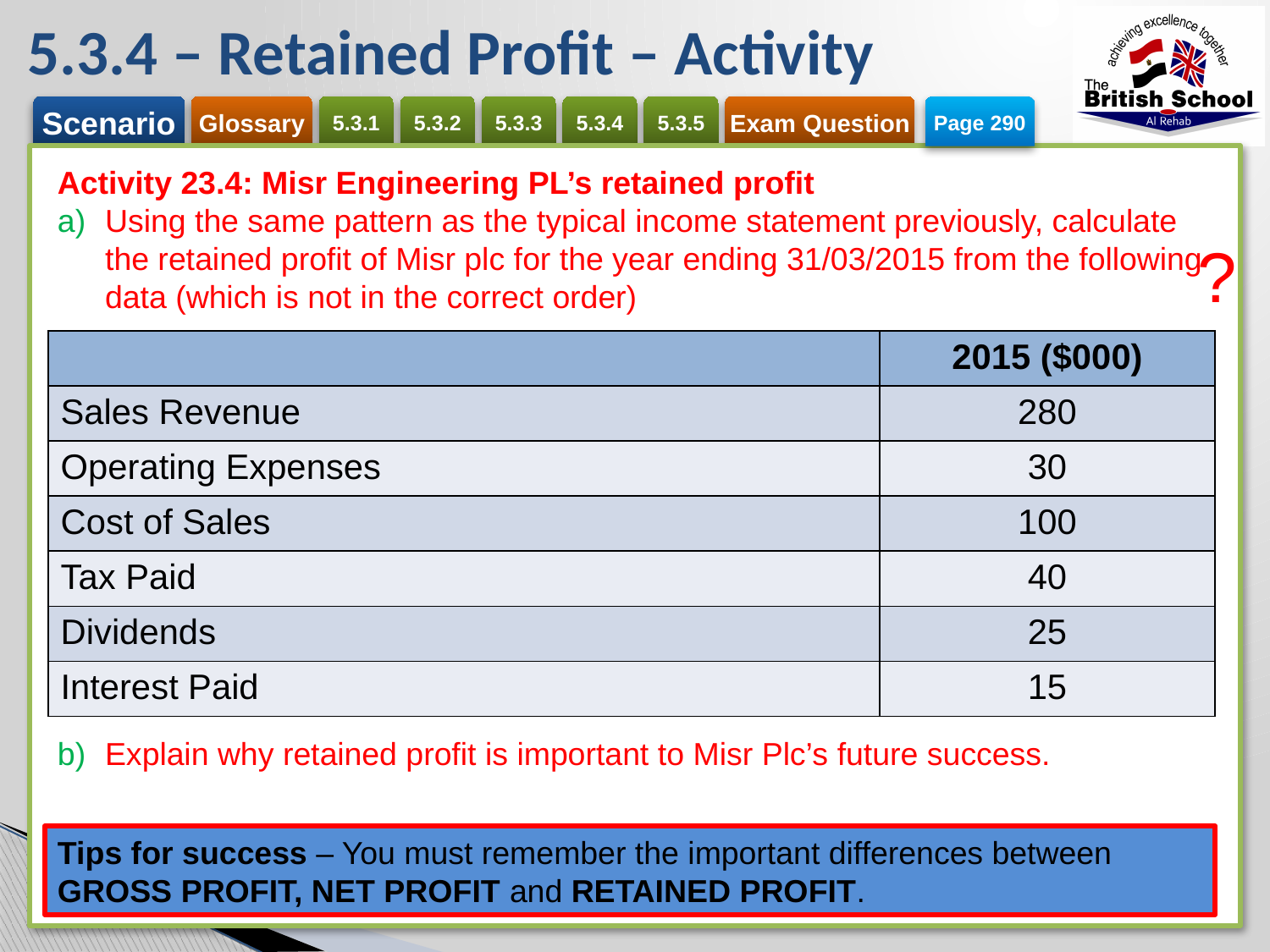

# 5.3.4 – Retained Profit – Activity
Page 290
Activity 23.4: Misr Engineering PL’s retained profit
Using the same pattern as the typical income statement previously, calculate the retained profit of Misr plc for the year ending 31/03/2015 from the following data (which is not in the correct order)
Explain why retained profit is important to Misr Plc’s future success.
?
|  | 2015 ($000) |
| --- | --- |
| Sales Revenue | 280 |
| Operating Expenses | 30 |
| Cost of Sales | 100 |
| Tax Paid | 40 |
| Dividends | 25 |
| Interest Paid | 15 |
Tips for success – You must remember the important differences between GROSS PROFIT, NET PROFIT and RETAINED PROFIT.